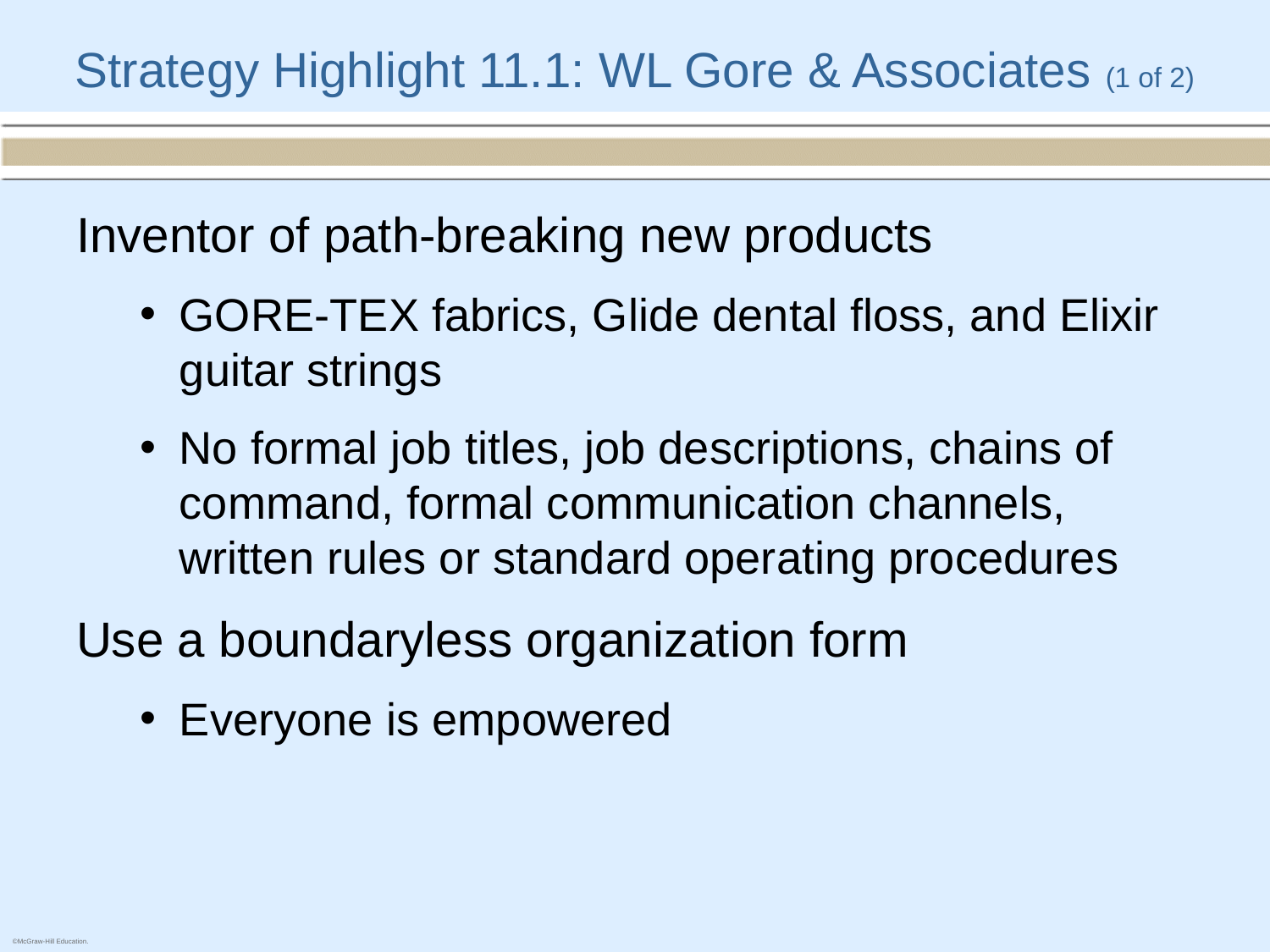

# Strategy Highlight 11.1: WL Gore & Associates (1 of 2)
Inventor of path-breaking new products
GORE-TEX fabrics, Glide dental floss, and Elixir guitar strings
No formal job titles, job descriptions, chains of command, formal communication channels, written rules or standard operating procedures
Use a boundaryless organization form
Everyone is empowered